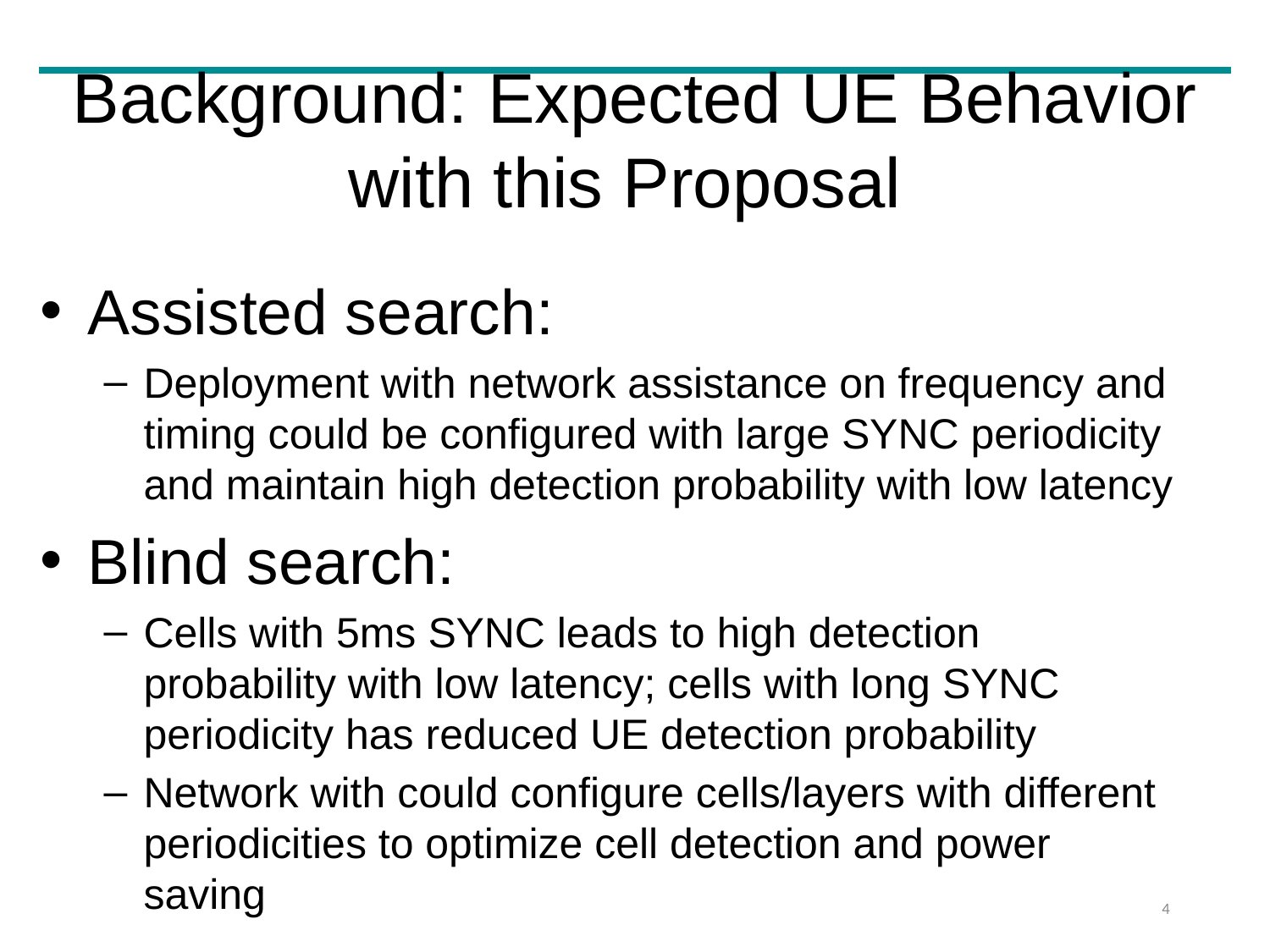

# Background: Expected UE Behavior with this Proposal
Assisted search:
Deployment with network assistance on frequency and timing could be configured with large SYNC periodicity and maintain high detection probability with low latency
Blind search:
Cells with 5ms SYNC leads to high detection probability with low latency; cells with long SYNC periodicity has reduced UE detection probability
Network with could configure cells/layers with different periodicities to optimize cell detection and power saving
4